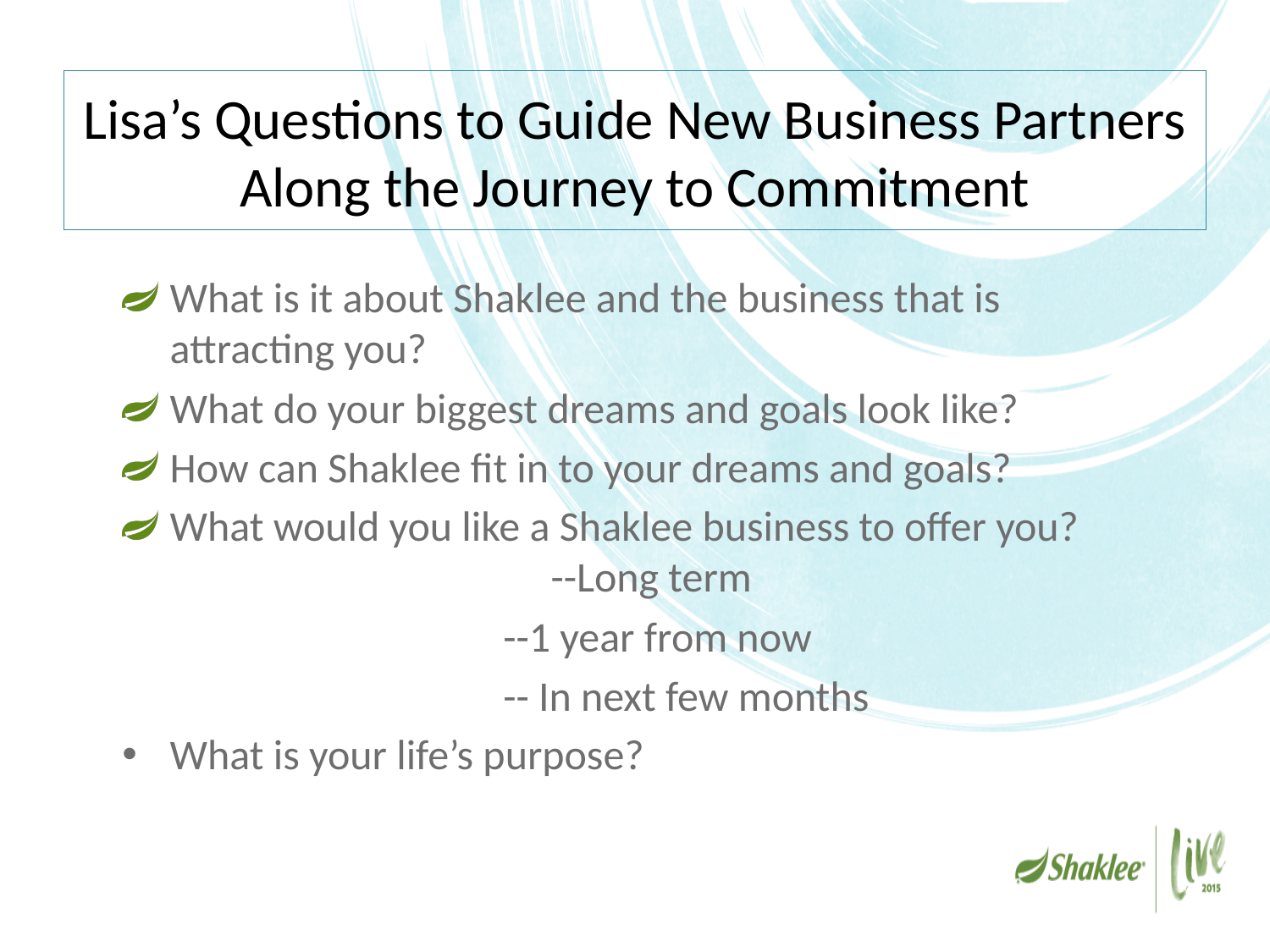

# Lisa’s Questions to Guide New Business Partners Along the Journey to Commitment
What is it about Shaklee and the business that is attracting you?
What do your biggest dreams and goals look like?
How can Shaklee fit in to your dreams and goals?
What would you like a Shaklee business to offer you?			--Long term
			--1 year from now
			-- In next few months
What is your life’s purpose?